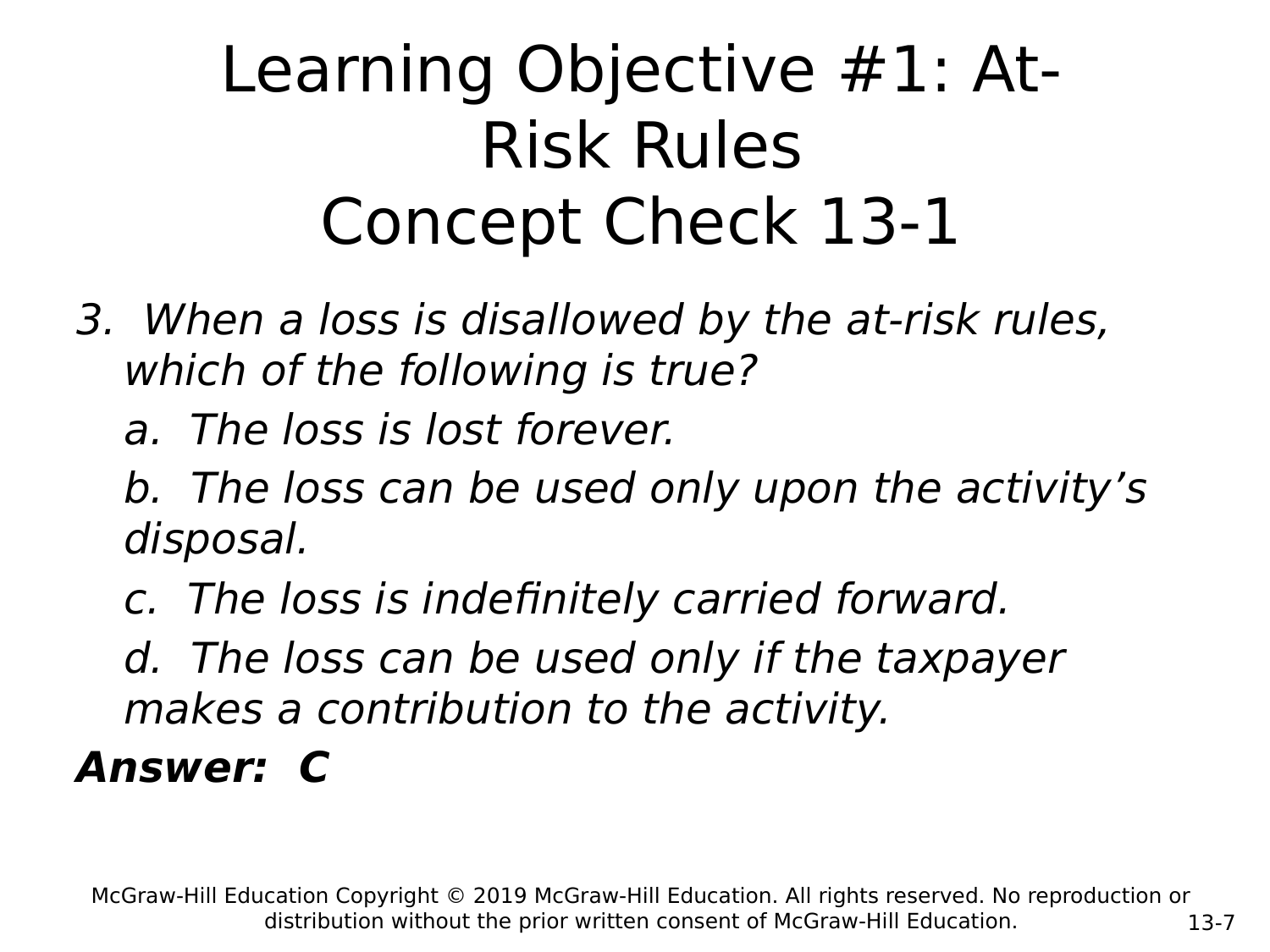

Learning Objective #1: At-Risk Rules
Concept Check 13-1
3.  When a loss is disallowed by the at-risk rules, which of the following is true?
 	a.  The loss is lost forever.
	b.  The loss can be used only upon the activity’s disposal.
	c.  The loss is indefinitely carried forward.
	d.  The loss can be used only if the taxpayer makes a contribution to the activity.
Answer:  C

McGraw-Hill Education Copyright © 2019 McGraw-Hill Education. All rights reserved. No reproduction or distribution without the prior written consent of McGraw-Hill Education.
13-7